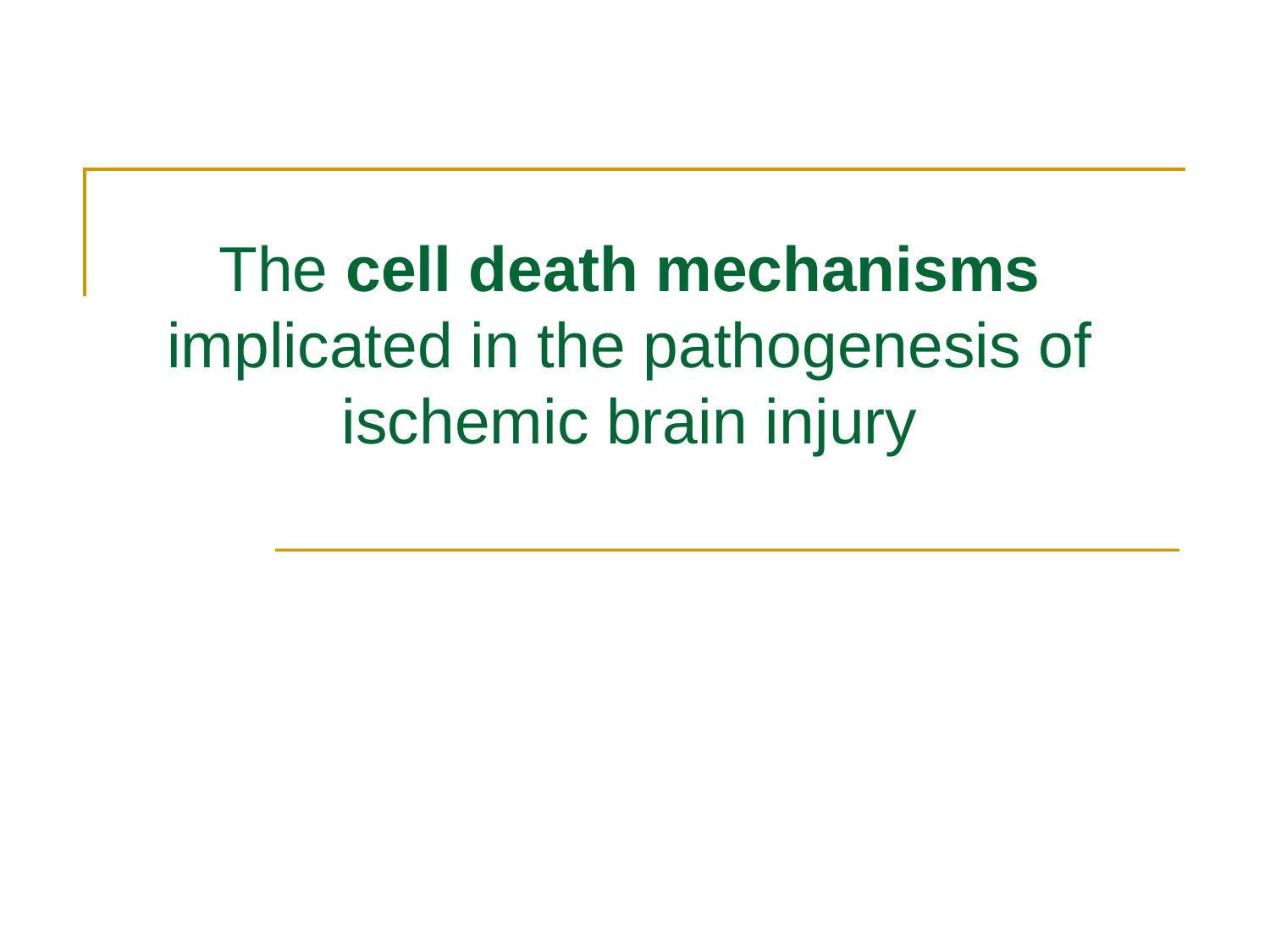

# The cell death mechanisms implicated in the pathogenesis of ischemic brain injury